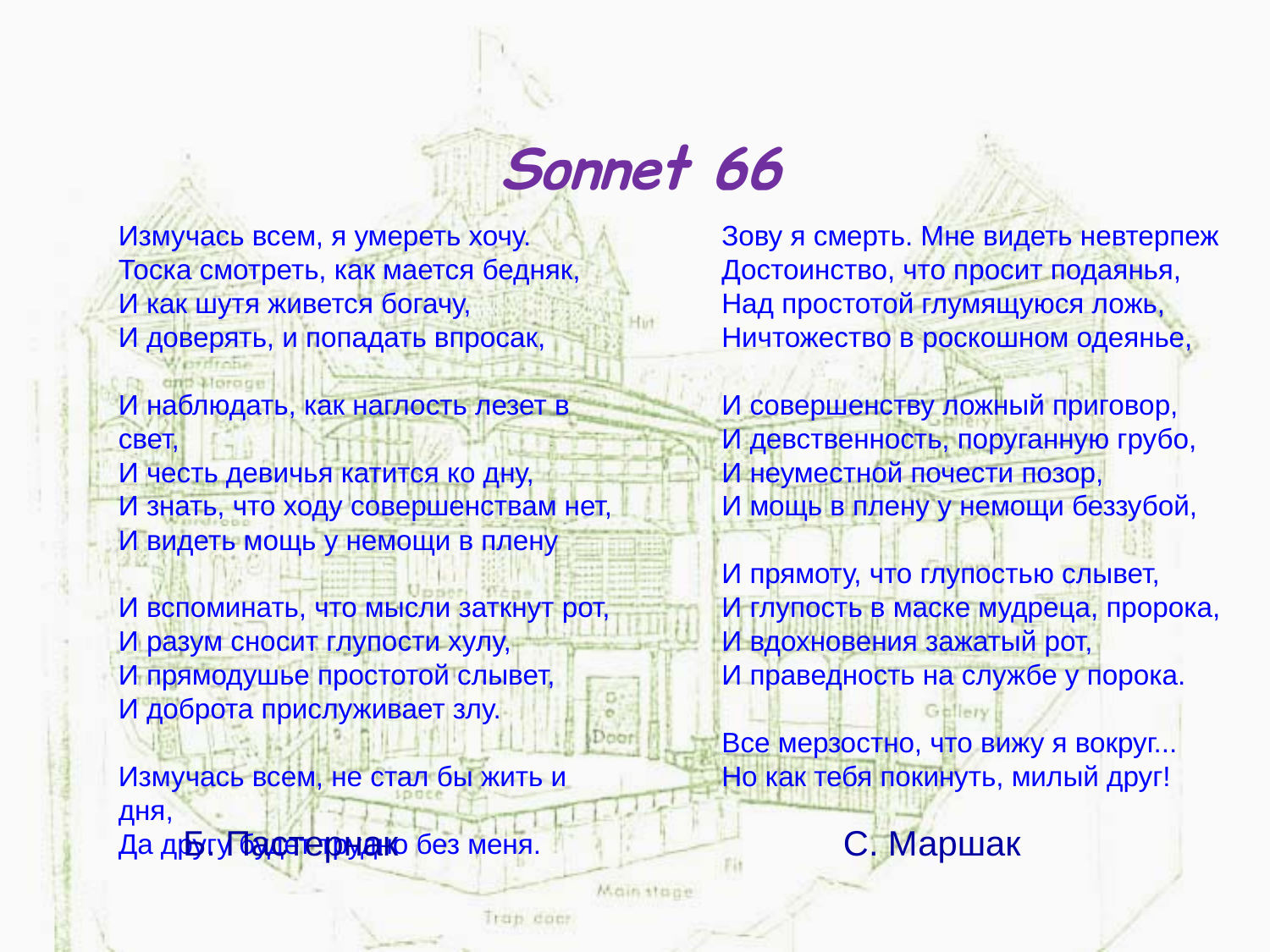

Sonnet 66
Измучась всем, я умереть хочу.
Тоска смотреть, как мается бедняк,
И как шутя живется богачу,
И доверять, и попадать впросак,

И наблюдать, как наглость лезет в свет,
И честь девичья катится ко дну,
И знать, что ходу совершенствам нет,
И видеть мощь у немощи в плену

И вспоминать, что мысли заткнут рот,
И разум сносит глупости хулу,
И прямодушье простотой слывет,
И доброта прислуживает злу.

Измучась всем, не стал бы жить и дня,
Да другу будет трудно без меня.
Зову я смерть. Мне видеть невтерпеж
Достоинство, что просит подаянья,
Над простотой глумящуюся ложь,
Ничтожество в роскошном одеянье,

И совершенству ложный приговор,
И девственность, поруганную грубо,
И неуместной почести позор,
И мощь в плену у немощи беззубой,

И прямоту, что глупостью слывет,
И глупость в маске мудреца, пророка,
И вдохновения зажатый рот,
И праведность на службе у порока.

Все мерзостно, что вижу я вокруг...
Но как тебя покинуть, милый друг!
Б. Пастернак
С. Маршак